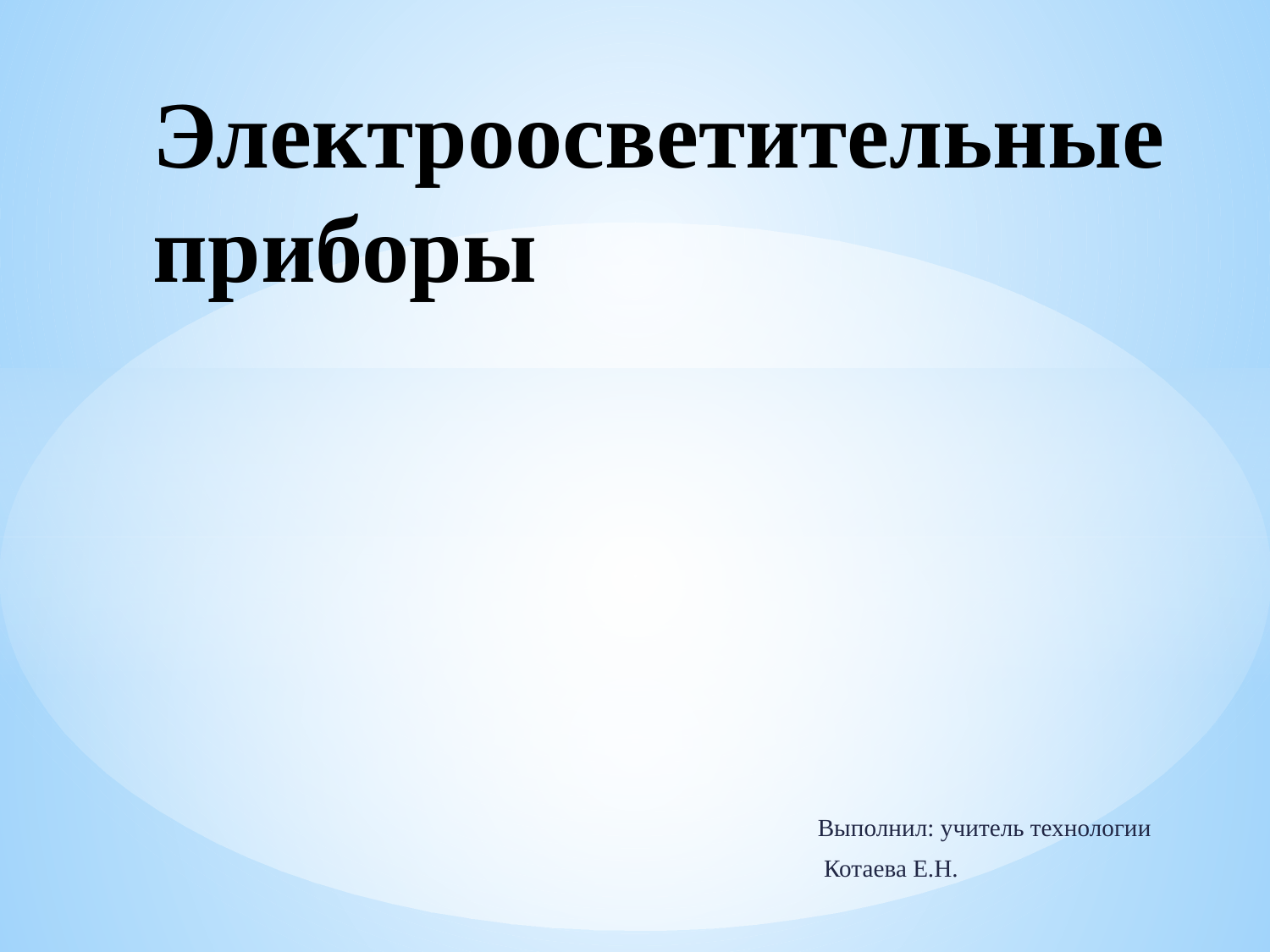

# Электроосветительные приборы
Выполнил: учитель технологии
 Котаева Е.Н.